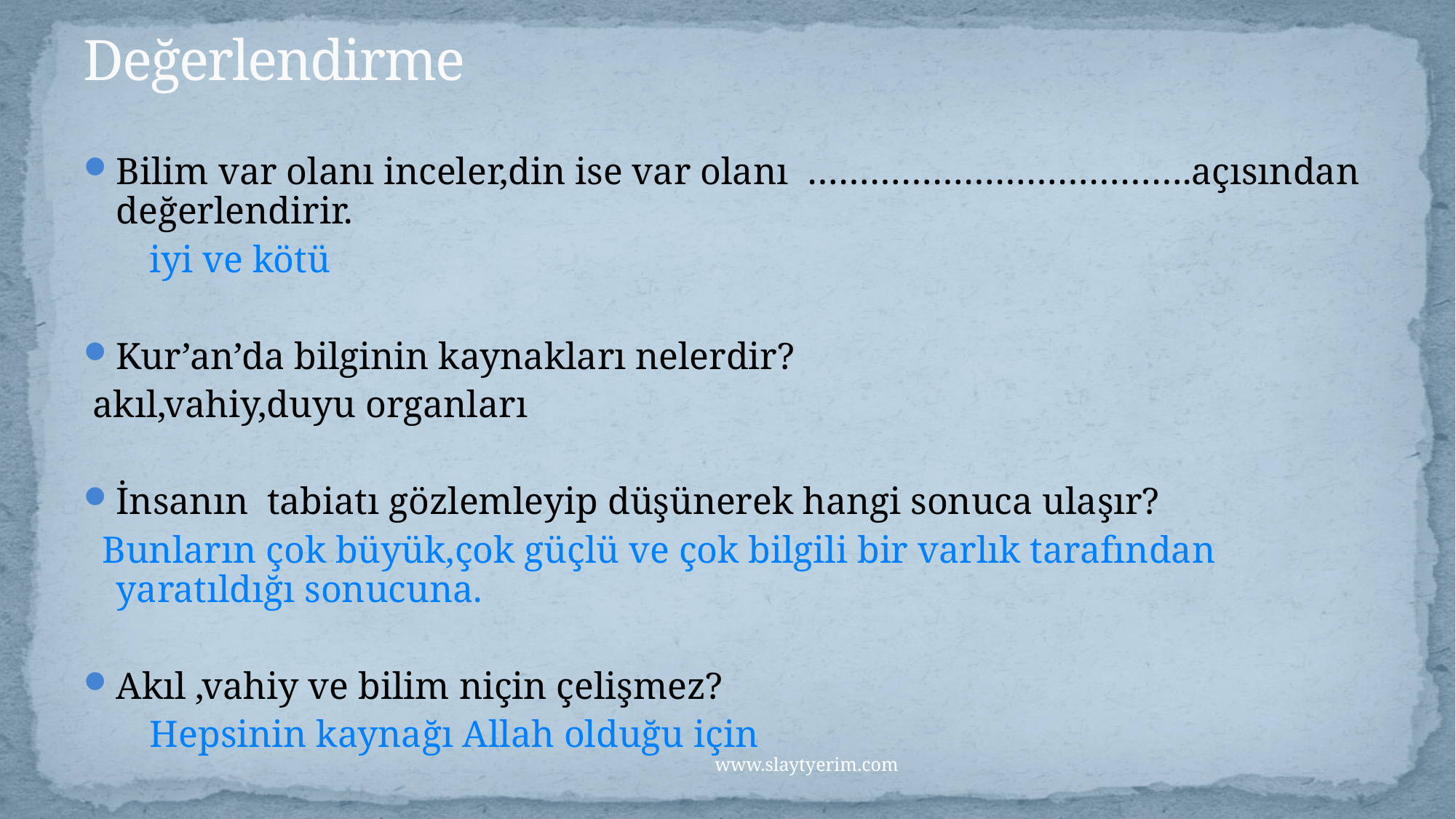

# Değerlendirme
Bilim var olanı inceler,din ise var olanı  ……………………………….açısından  değerlendirir.
       iyi ve kötü

Kur’an’da bilginin kaynakları nelerdir?
 akıl,vahiy,duyu organları

İnsanın  tabiatı gözlemleyip düşünerek hangi sonuca ulaşır?
  Bunların çok büyük,çok güçlü ve çok bilgili bir varlık tarafından yaratıldığı sonucuna.

Akıl ,vahiy ve bilim niçin çelişmez?
       Hepsinin kaynağı Allah olduğu için
www.slaytyerim.com